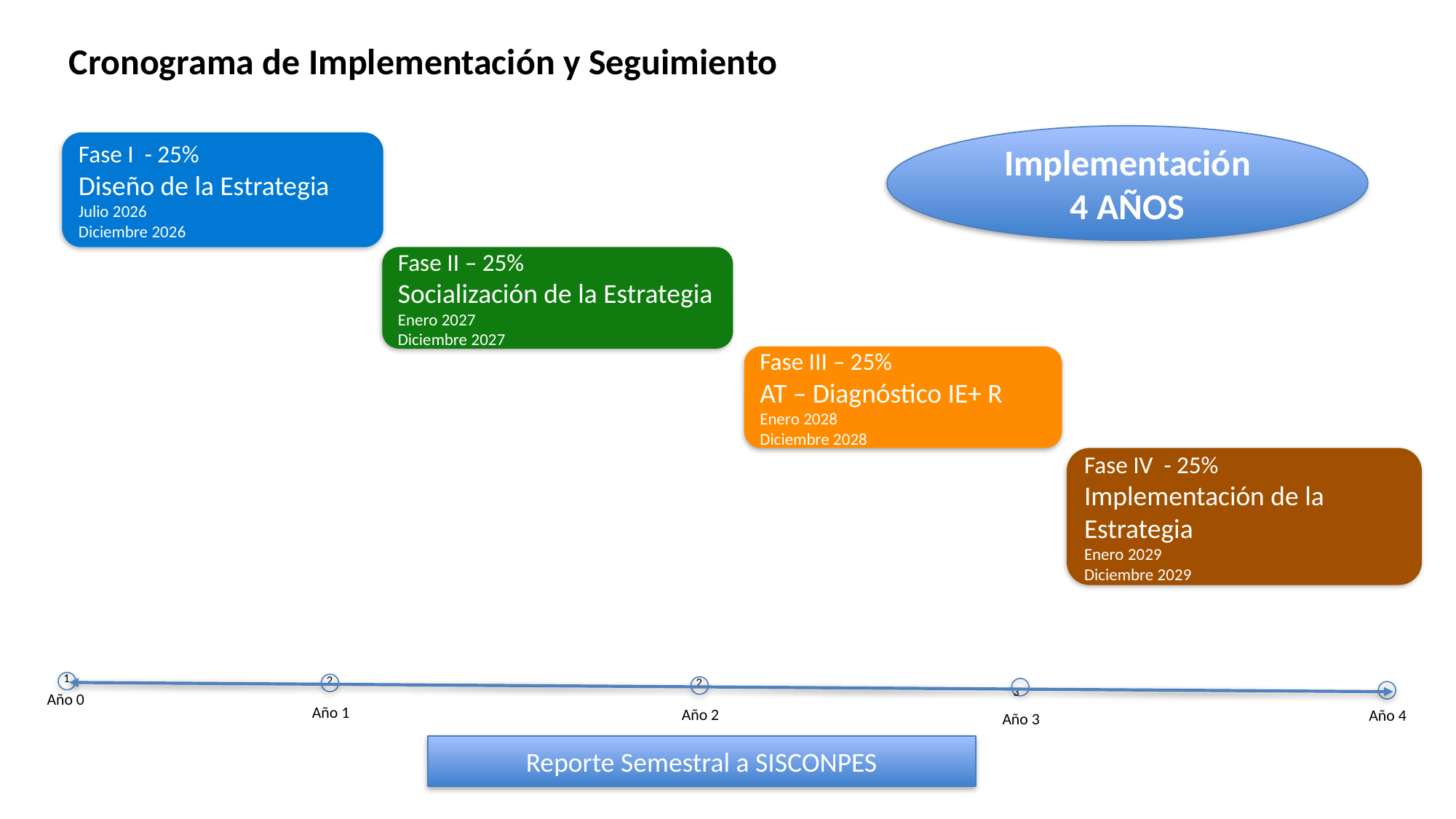

Cronograma de Implementación y Seguimiento
Implementación
4 AÑOS
Fase I  - 25%
Diseño de la Estrategia
Julio 2026
Diciembre 2026
Fase II – 25%
Socialización de la Estrategia
Enero 2027
Diciembre 2027
Fase III – 25%
AT – Diagnóstico IE+ R
Enero 2028
Diciembre 2028
Fase IV  - 25%
Implementación de la Estrategia
Enero 2029
Diciembre 2029
1
2
2

3

 Año 0
 Año 1
 Año 2
 Año 4
 Año 3
Reporte Semestral a SISCONPES